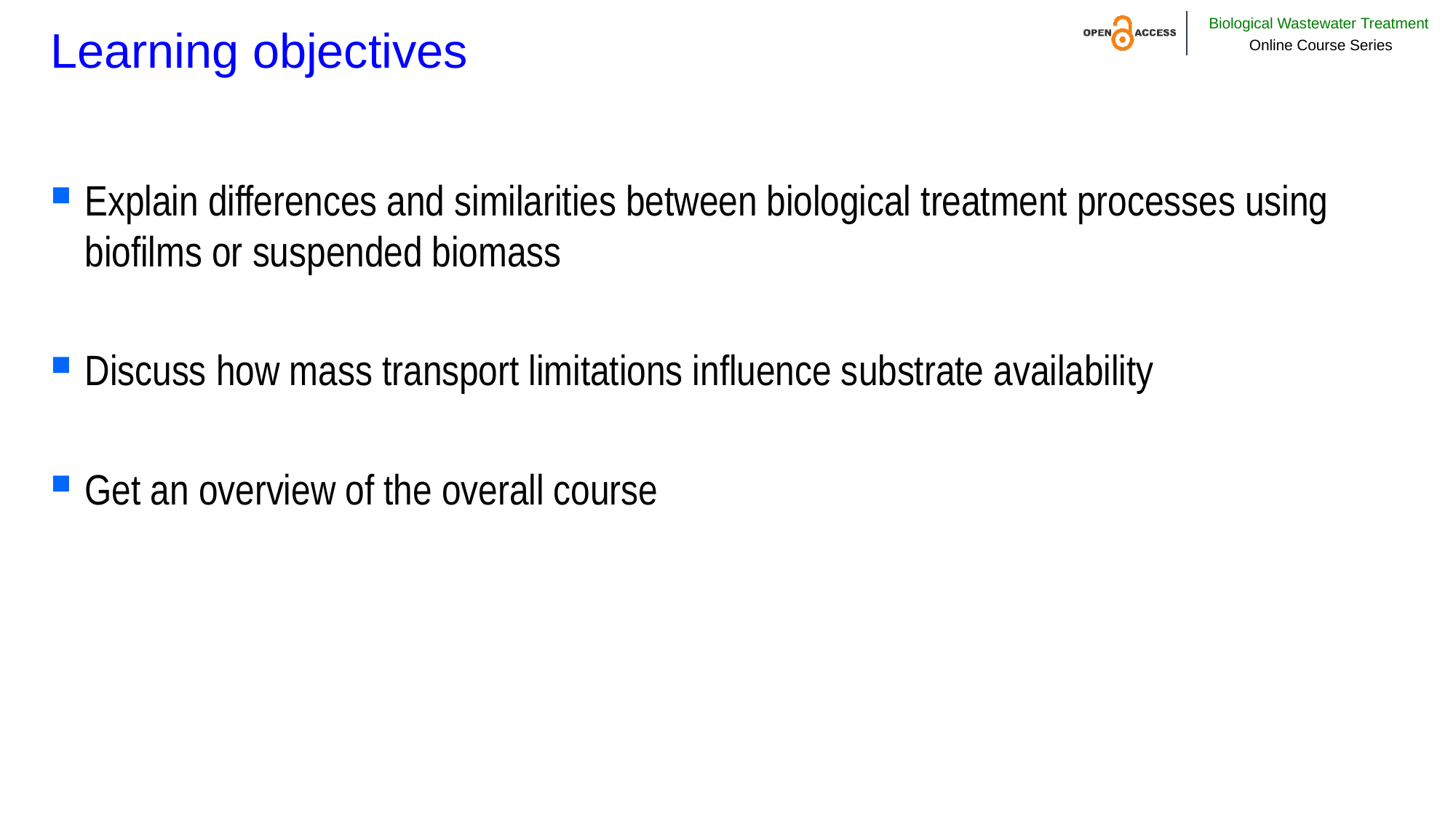

# Learning objectives

Explain differences and similarities between biological treatment processes using biofilms or suspended biomass

Discuss how mass transport limitations influence substrate availability

Get an overview of the overall course